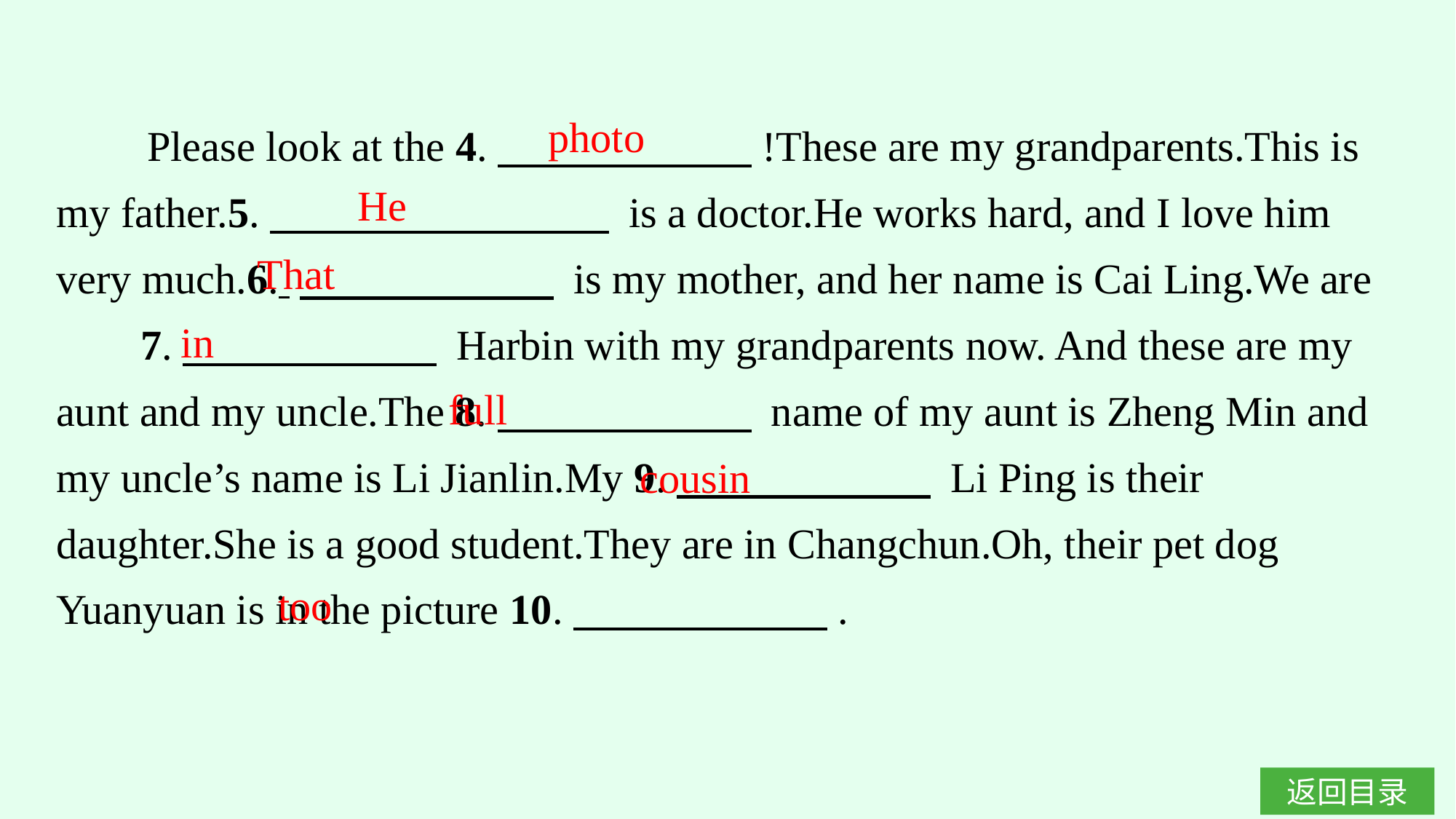

photo
Please look at the 4.　　　　　　!These are my grandparents.This is my father.5.　　　　　　　　 is a doctor.He works hard, and I love him very much.6. 　　　　　　 is my mother, and her name is Cai Ling.We are           7.　　　　　　 Harbin with my grandparents now. And these are my aunt and my uncle.The 8.　　　　　　 name of my aunt is Zheng Min and my uncle’s name is Li Jianlin.My 9.　　　　　　 Li Ping is their daughter.She is a good student.They are in Changchun.Oh, their pet dog Yuanyuan is in the picture 10.　　　　　　.
He
That
in
full
cousin
too